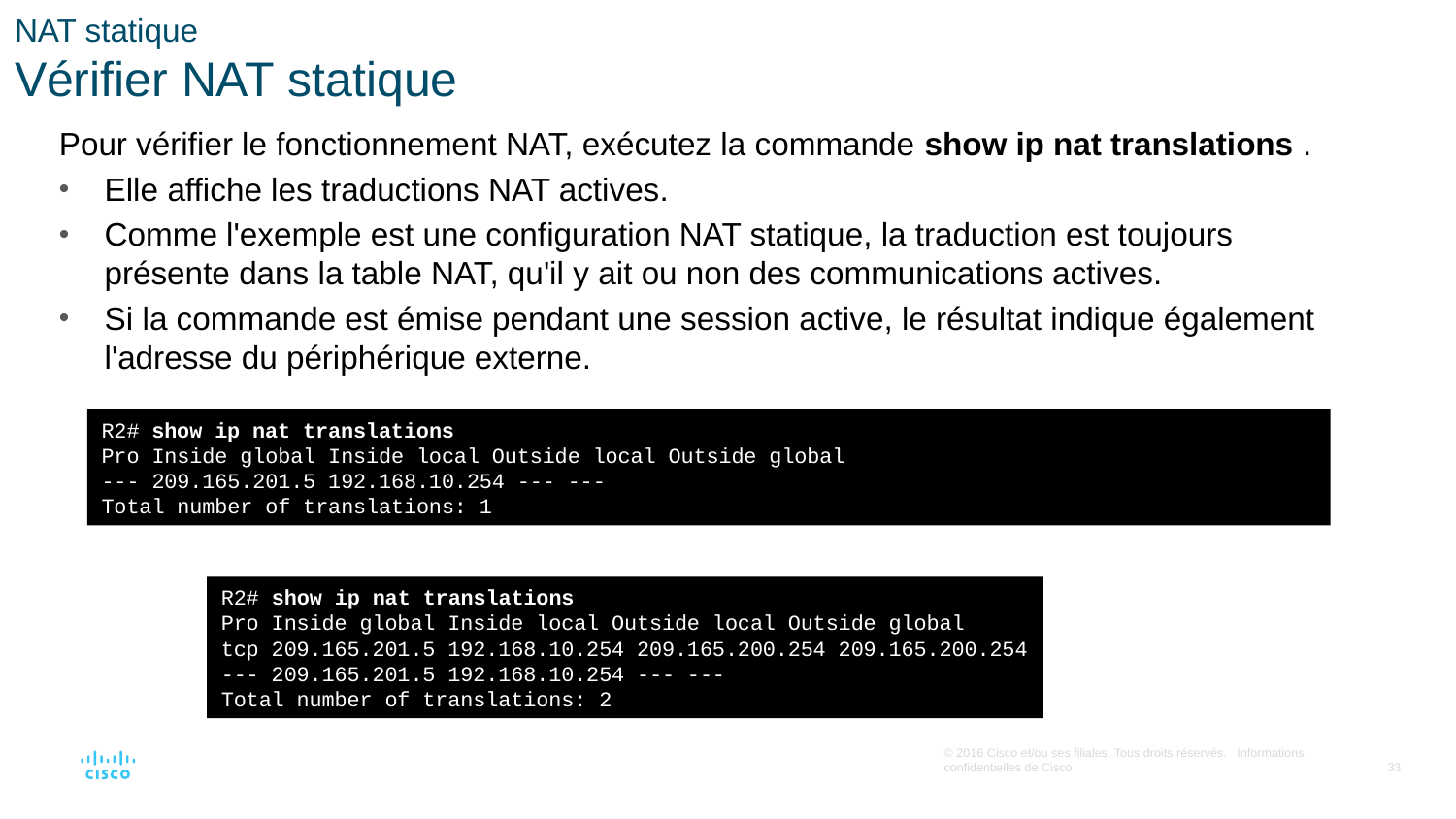

# NAT statique Vérifier NAT statique
Pour vérifier le fonctionnement NAT, exécutez la commande show ip nat translations .
Elle affiche les traductions NAT actives.
Comme l'exemple est une configuration NAT statique, la traduction est toujours présente dans la table NAT, qu'il y ait ou non des communications actives.
Si la commande est émise pendant une session active, le résultat indique également l'adresse du périphérique externe.
R2# show ip nat translations
Pro Inside global Inside local Outside local Outside global
--- 209.165.201.5 192.168.10.254 --- ---
Total number of translations: 1
R2# show ip nat translations
Pro Inside global Inside local Outside local Outside global
tcp 209.165.201.5 192.168.10.254 209.165.200.254 209.165.200.254
--- 209.165.201.5 192.168.10.254 --- ---
Total number of translations: 2